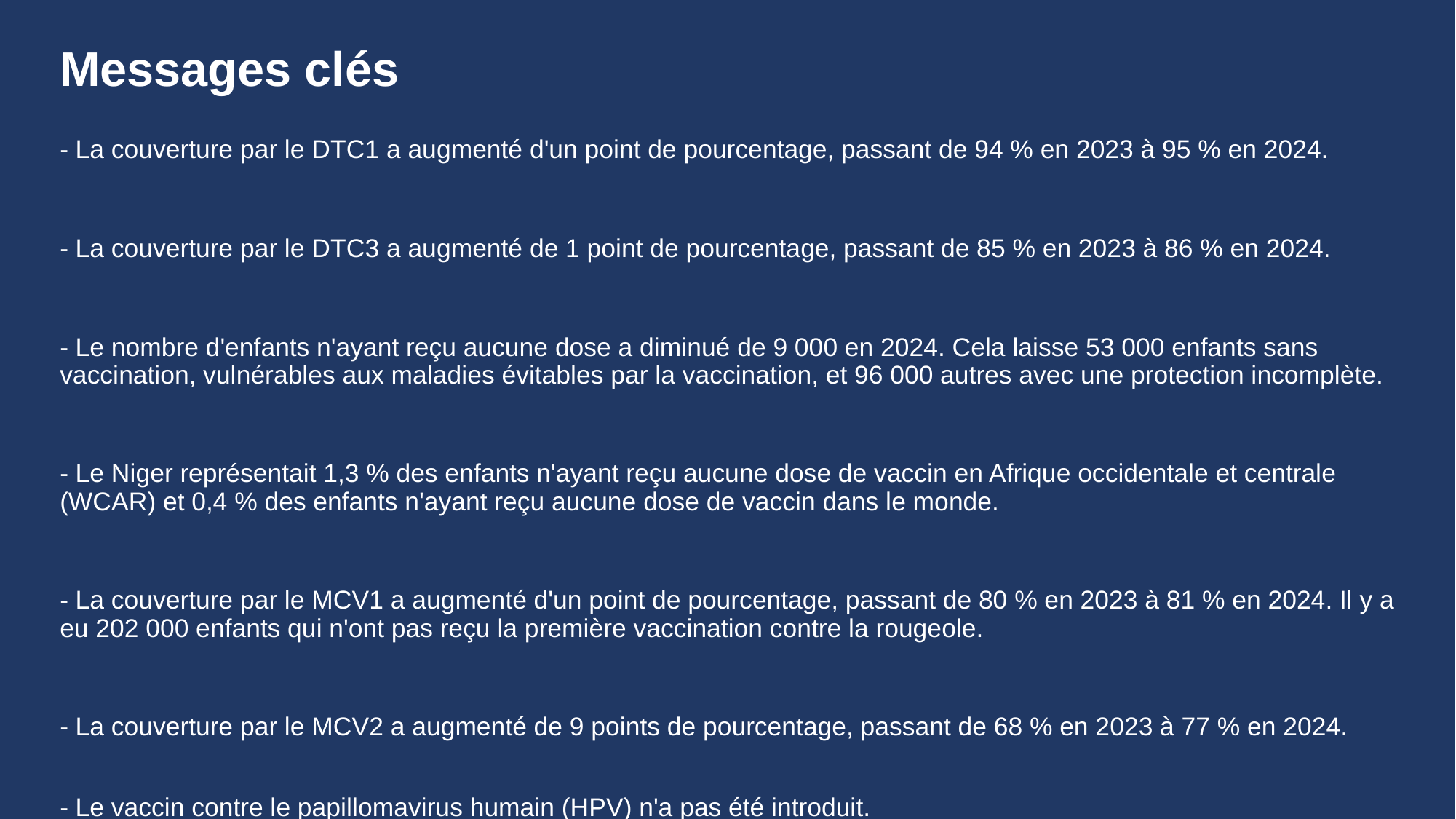

# Messages clés
- La couverture par le DTC1 a augmenté d'un point de pourcentage, passant de 94 % en 2023 à 95 % en 2024.

- La couverture par le DTC3 a augmenté de 1 point de pourcentage, passant de 85 % en 2023 à 86 % en 2024.

- Le nombre d'enfants n'ayant reçu aucune dose a diminué de 9 000 en 2024. Cela laisse 53 000 enfants sans vaccination, vulnérables aux maladies évitables par la vaccination, et 96 000 autres avec une protection incomplète.

- Le Niger représentait 1,3 % des enfants n'ayant reçu aucune dose de vaccin en Afrique occidentale et centrale (WCAR) et 0,4 % des enfants n'ayant reçu aucune dose de vaccin dans le monde.

- La couverture par le MCV1 a augmenté d'un point de pourcentage, passant de 80 % en 2023 à 81 % en 2024. Il y a eu 202 000 enfants qui n'ont pas reçu la première vaccination contre la rougeole.

- La couverture par le MCV2 a augmenté de 9 points de pourcentage, passant de 68 % en 2023 à 77 % en 2024.

- Le vaccin contre le papillomavirus humain (HPV) n'a pas été introduit.